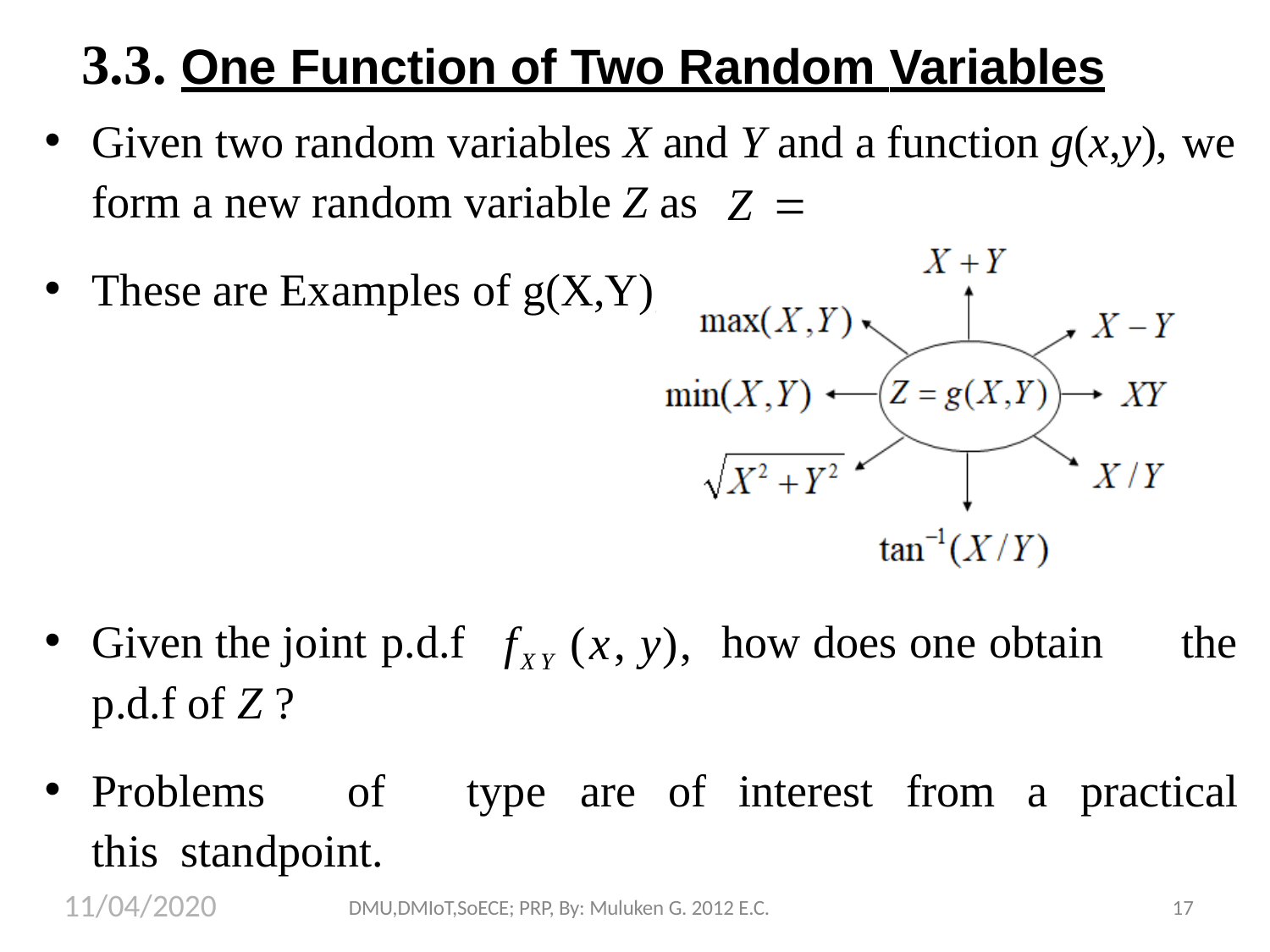

# 3.3. One Function of Two Random Variables
Given two random variables X and Y and a function g(x,y), we
form a new random variable Z as
These are Examples of g(X,Y);
Z = g( X ,Y ).

Given the joint p.d.f
p.d.f of Z ?
Problems	of	this  standpoint.
how does one obtain	the
fXY (x, y),
type	are	of	interest	from	a	practical
11/04/2020
DMU,DMIoT,SoECE; PRP, By: Muluken G. 2012 E.C.
17